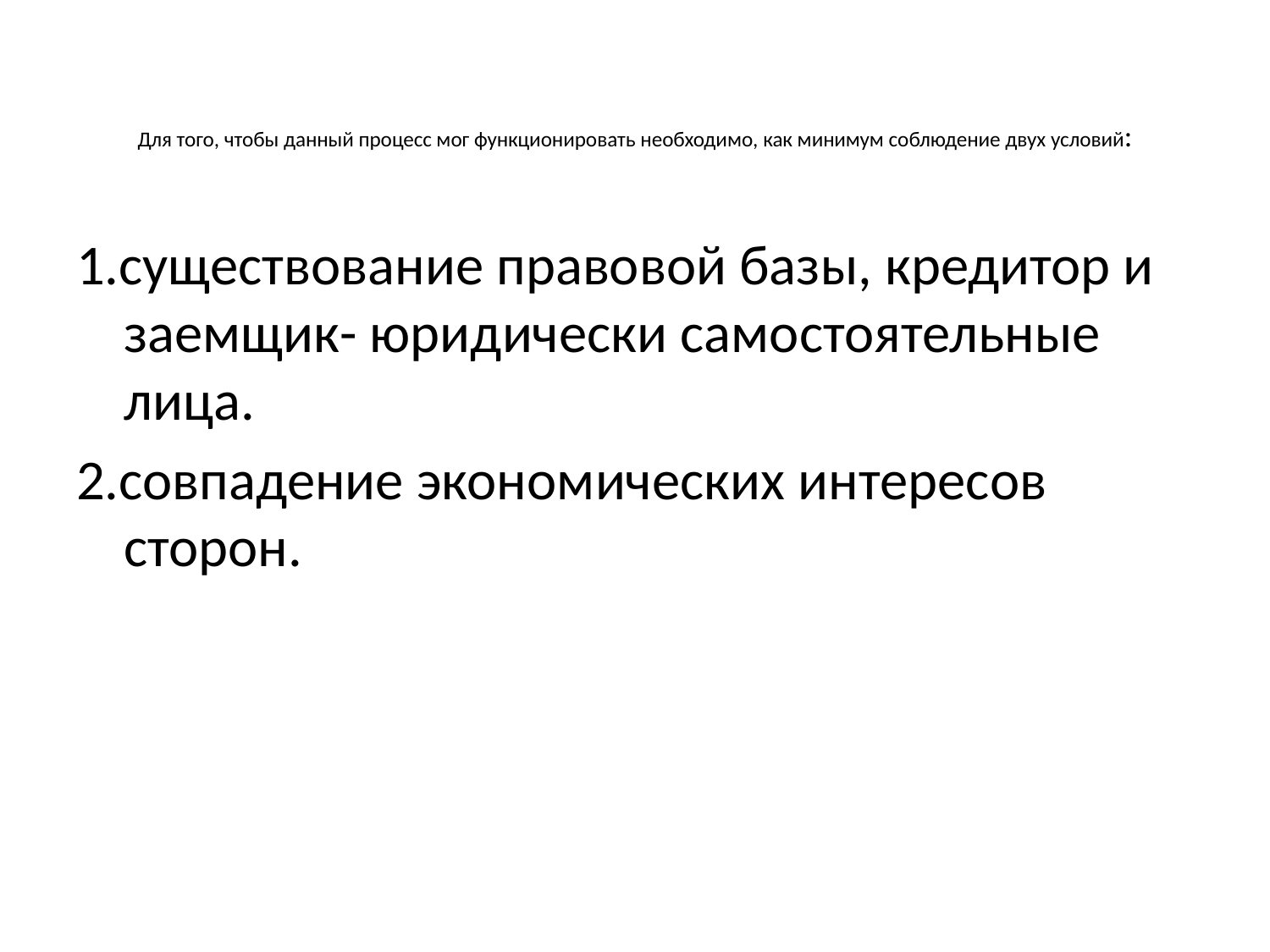

# Для того, чтобы данный процесс мог функционировать необходимо, как минимум соблюдение двух условий:
1.существование правовой базы, кредитор и заемщик- юридически самостоятельные лица.
2.совпадение экономических интересов сторон.